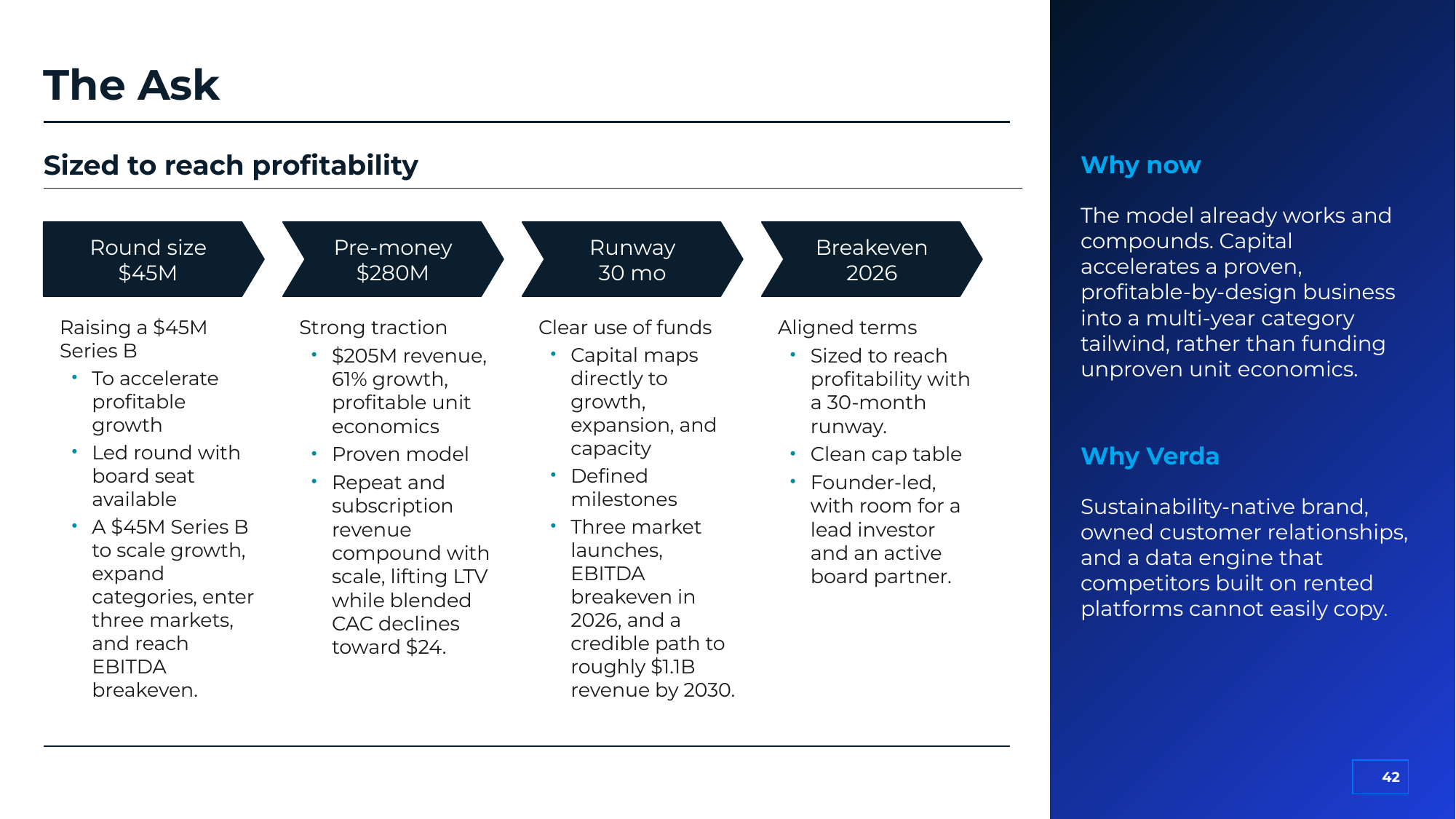

# The Ask
Why now
Sized to reach profitability
The model already works and compounds. Capital accelerates a proven, profitable-by-design business into a multi-year category tailwind, rather than funding unproven unit economics.

Round size
$45M
Pre-money
$280M
Runway
30 mo
Breakeven
2026
Raising a $45M Series B
To accelerate profitable growth
Led round with board seat available
A $45M Series B to scale growth, expand categories, enter three markets, and reach EBITDA breakeven.
Strong traction
$205M revenue, 61% growth, profitable unit economics
Proven model
Repeat and subscription revenue compound with scale, lifting LTV while blended CAC declines toward $24.
Clear use of funds
Capital maps directly to growth, expansion, and capacity
Defined milestones
Three market launches, EBITDA breakeven in 2026, and a credible path to roughly $1.1B revenue by 2030.
Aligned terms
Sized to reach profitability with a 30-month runway.
Clean cap table
Founder-led, with room for a lead investor and an active board partner.
Why Verda
Sustainability-native brand, owned customer relationships, and a data engine that competitors built on rented platforms cannot easily copy.

42